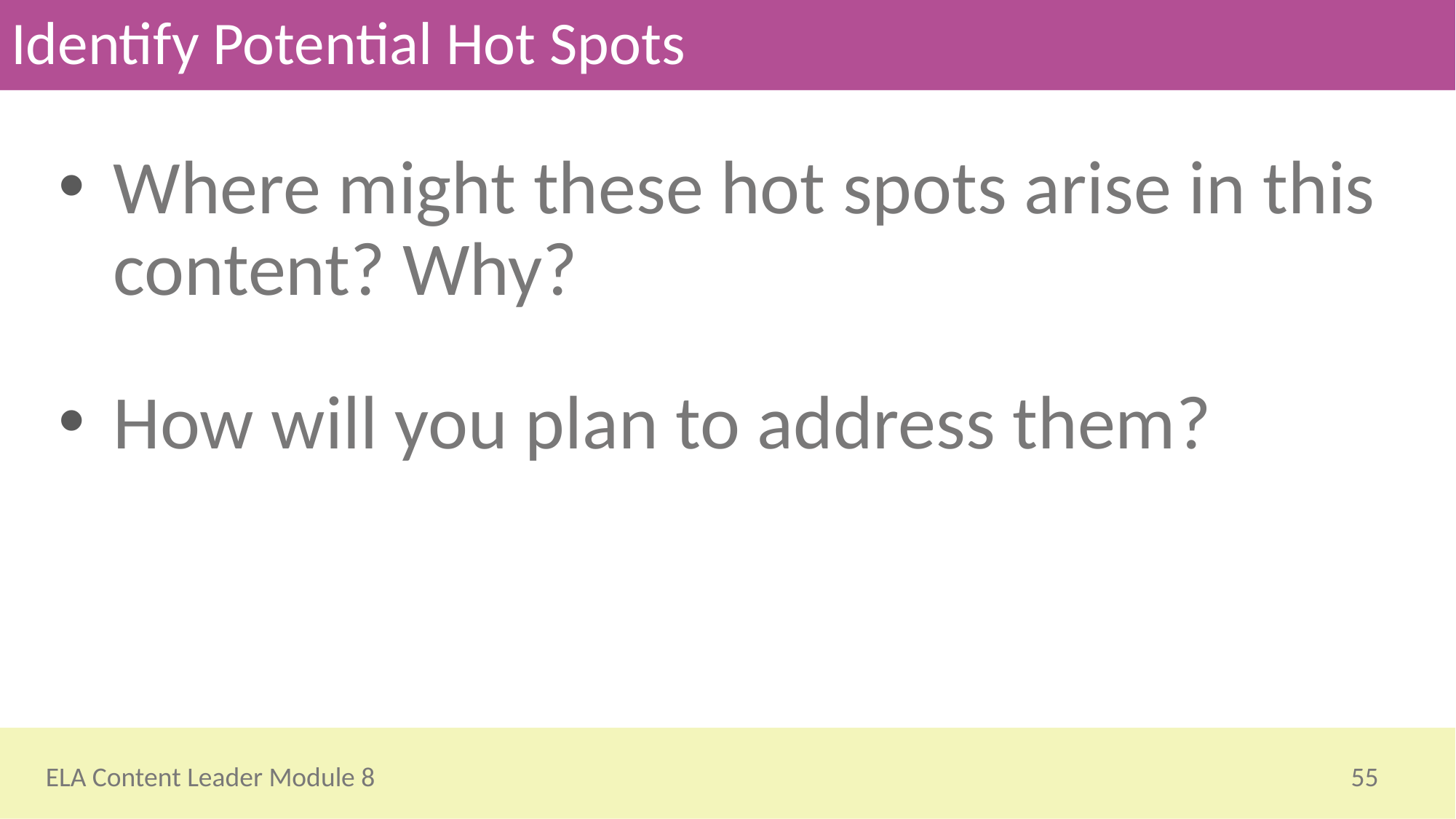

# Identify Potential Hot Spots
Where might these hot spots arise in this content? Why?

How will you plan to address them?
55